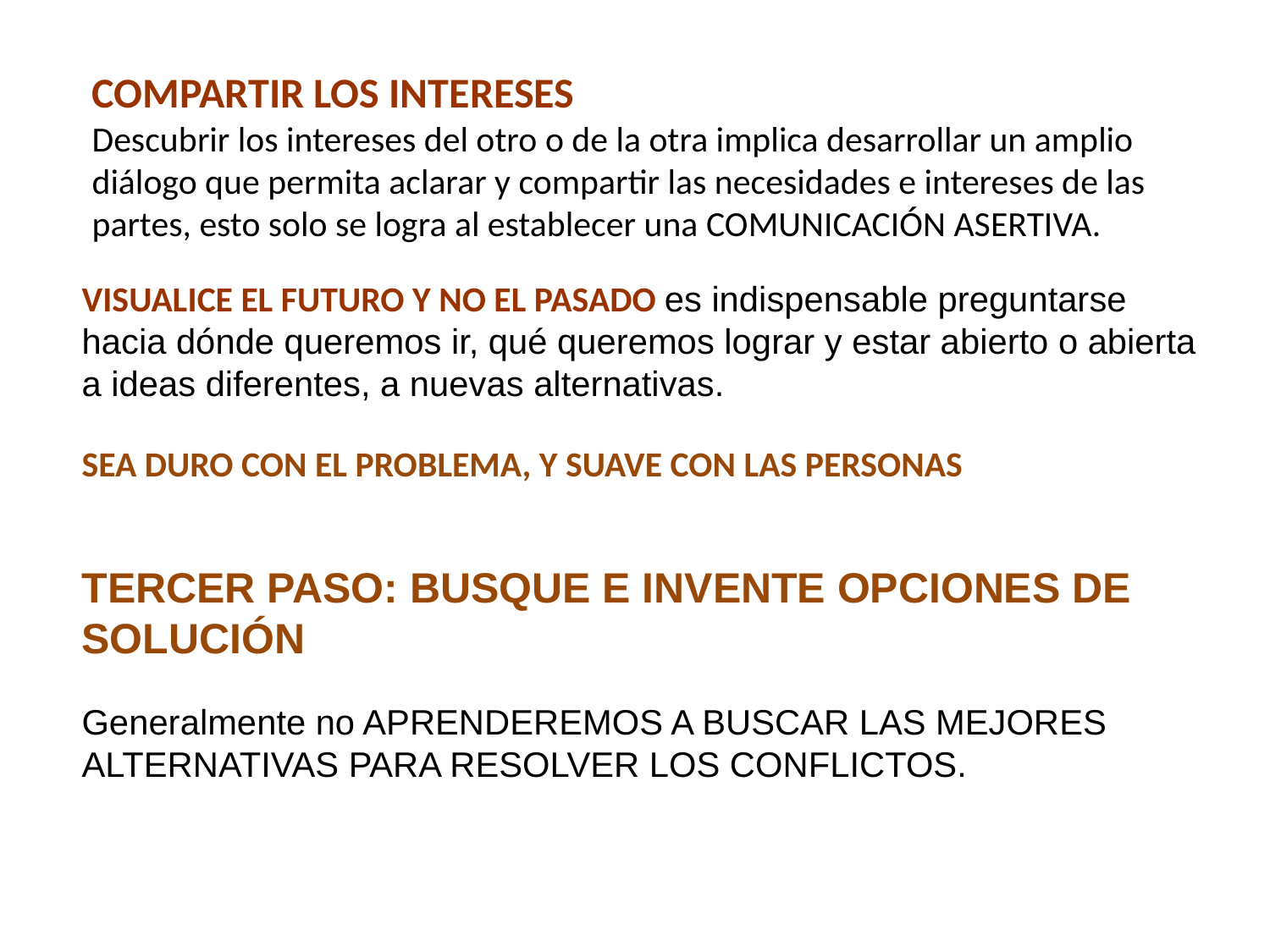

COMPARTIR LOS INTERESES
Descubrir los intereses del otro o de la otra implica desarrollar un amplio diálogo que permita aclarar y compartir las necesidades e intereses de las partes, esto solo se logra al establecer una COMUNICACIÓN ASERTIVA.
VISUALICE EL FUTURO Y NO EL PASADO es indispensable preguntarse hacia dónde queremos ir, qué queremos lograr y estar abierto o abierta a ideas diferentes, a nuevas alternativas.

SEA DURO CON EL PROBLEMA, Y SUAVE CON LAS PERSONAS

TERCER PASO: BUSQUE E INVENTE OPCIONES DE SOLUCIÓN

Generalmente no APRENDEREMOS A BUSCAR LAS MEJORES ALTERNATIVAS PARA RESOLVER LOS CONFLICTOS.